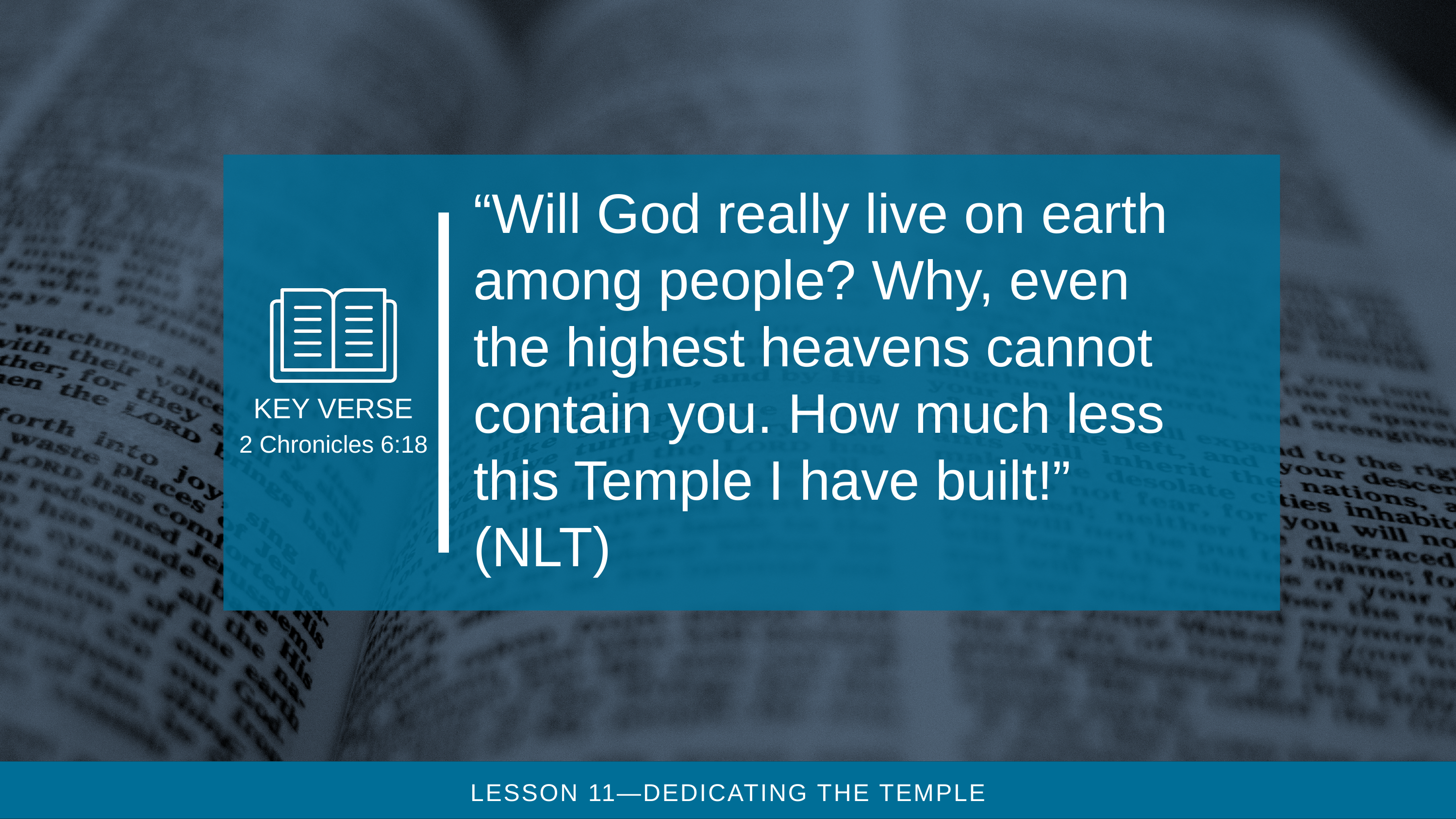

“Will God really live on earth among people? Why, even the highest heavens cannot contain you. How much less this Temple I have built!” (NLT)